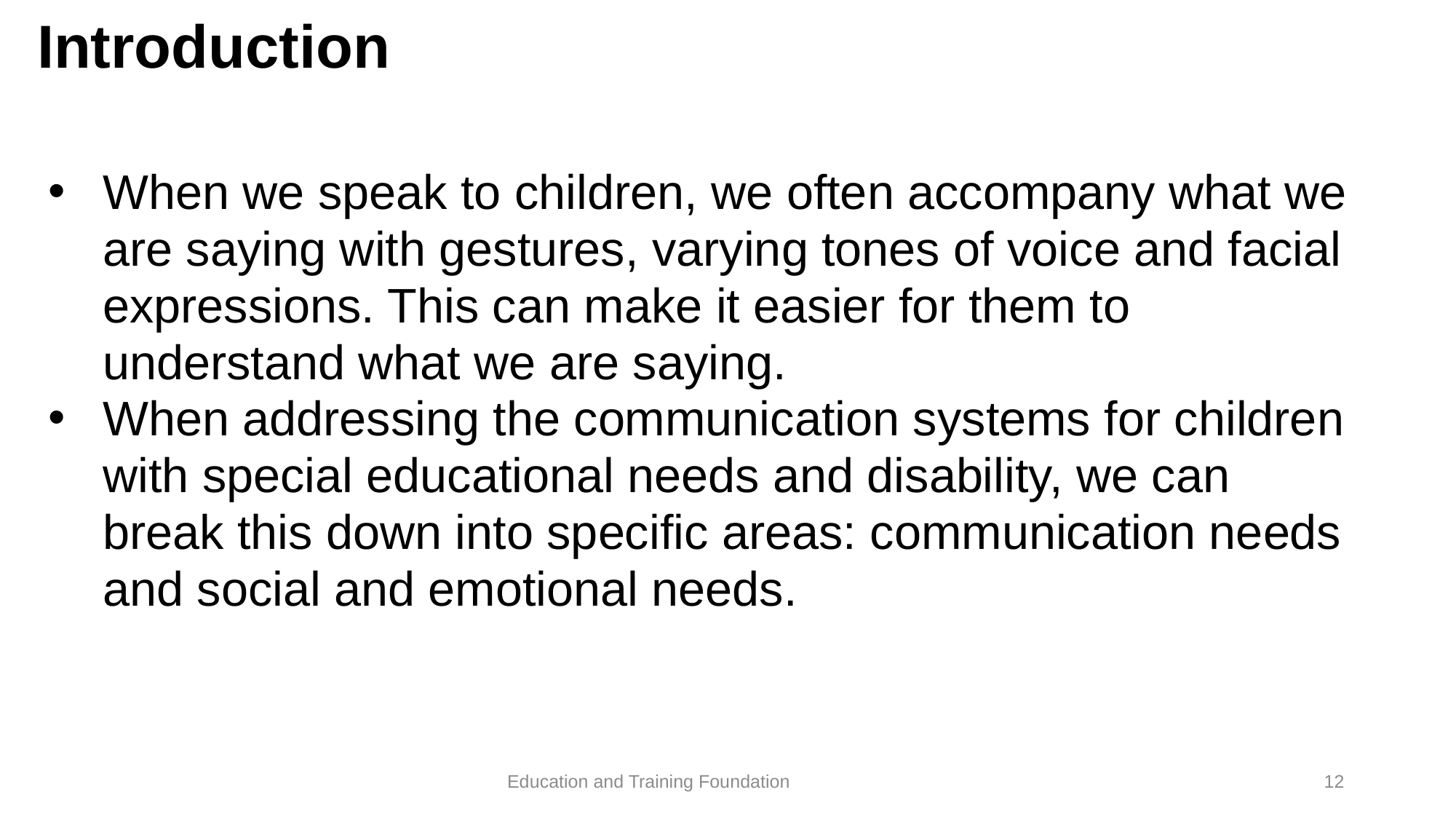

# Introduction
When we speak to children, we often accompany what we are saying with gestures, varying tones of voice and facial expressions. This can make it easier for them to understand what we are saying.
When addressing the communication systems for children with special educational needs and disability, we can break this down into specific areas: communication needs and social and emotional needs.
12
Education and Training Foundation